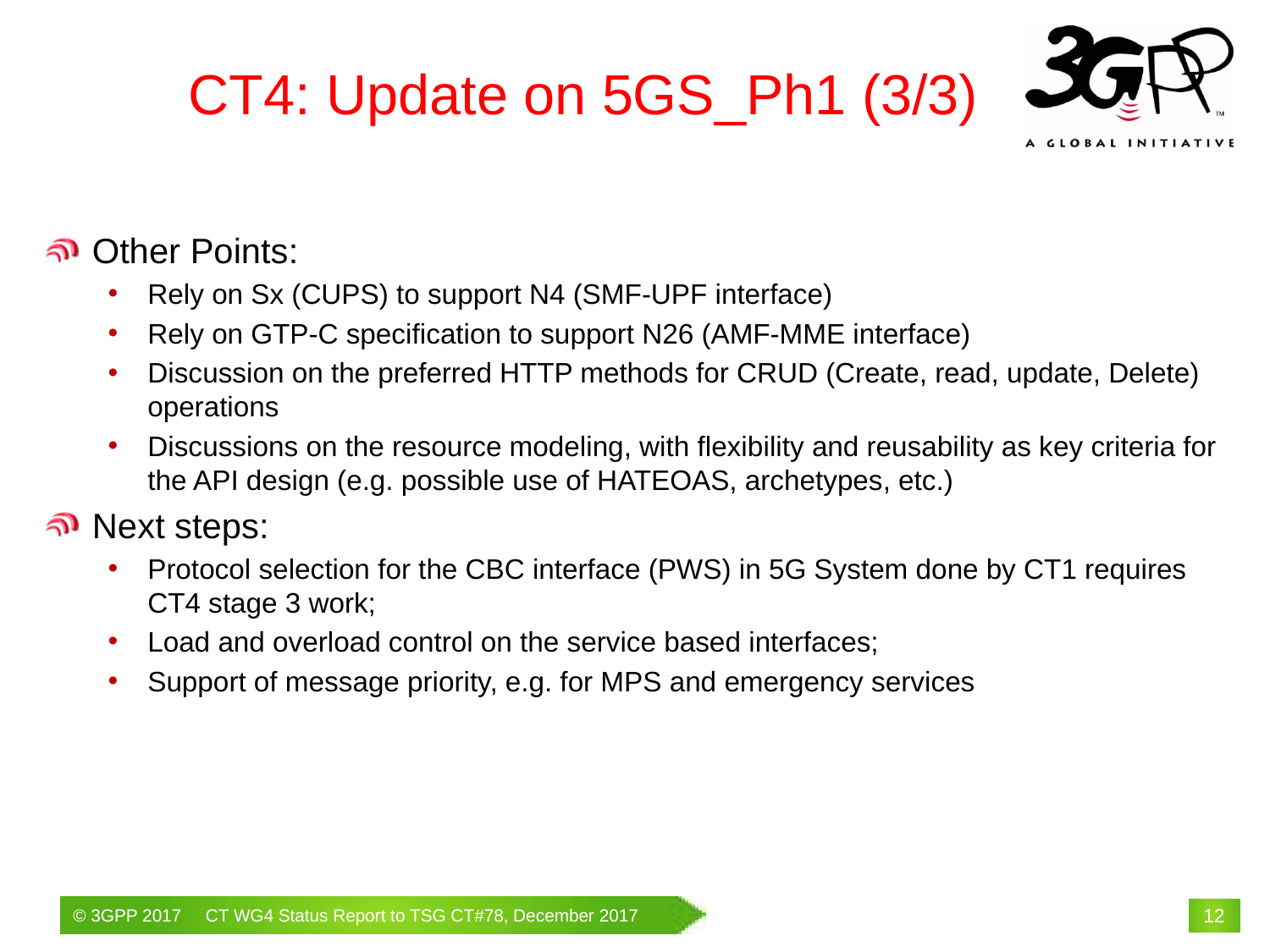

# CT4: Update on 5GS_Ph1 (3/3)
Other Points:
Rely on Sx (CUPS) to support N4 (SMF-UPF interface)
Rely on GTP-C specification to support N26 (AMF-MME interface)
Discussion on the preferred HTTP methods for CRUD (Create, read, update, Delete) operations
Discussions on the resource modeling, with flexibility and reusability as key criteria for the API design (e.g. possible use of HATEOAS, archetypes, etc.)
Next steps:
Protocol selection for the CBC interface (PWS) in 5G System done by CT1 requires  CT4 stage 3 work;
Load and overload control on the service based interfaces;
Support of message priority, e.g. for MPS and emergency services